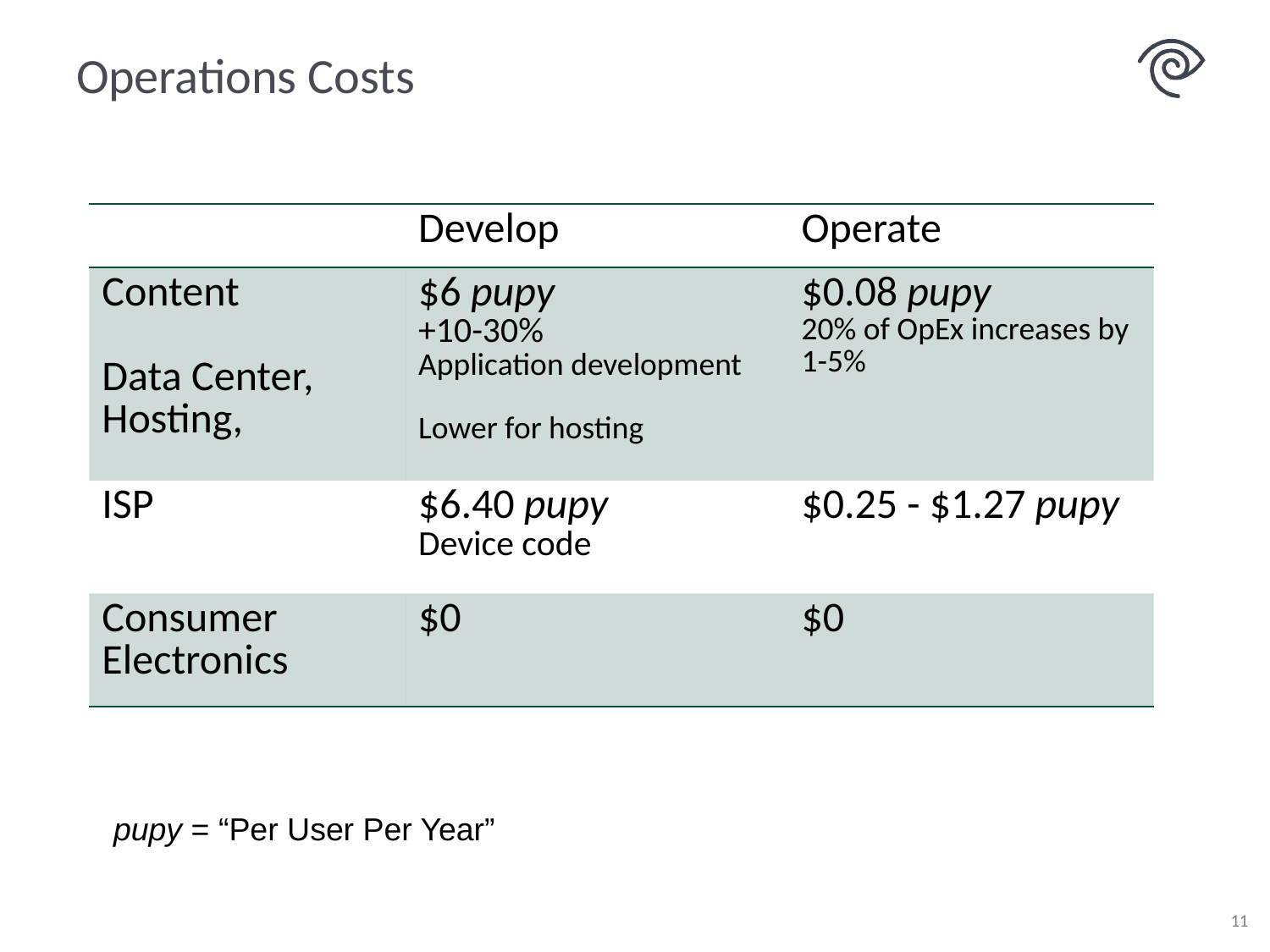

# Operations Costs
|  | Develop | Operate |
| --- | --- | --- |
| Content Data Center, Hosting, | $6 pupy +10-30% Application development Lower for hosting | $0.08 pupy 20% of OpEx increases by 1-5% |
| ISP | $6.40 pupy Device code | $0.25 - $1.27 pupy |
| Consumer Electronics | $0 | $0 |
pupy = “Per User Per Year”
11